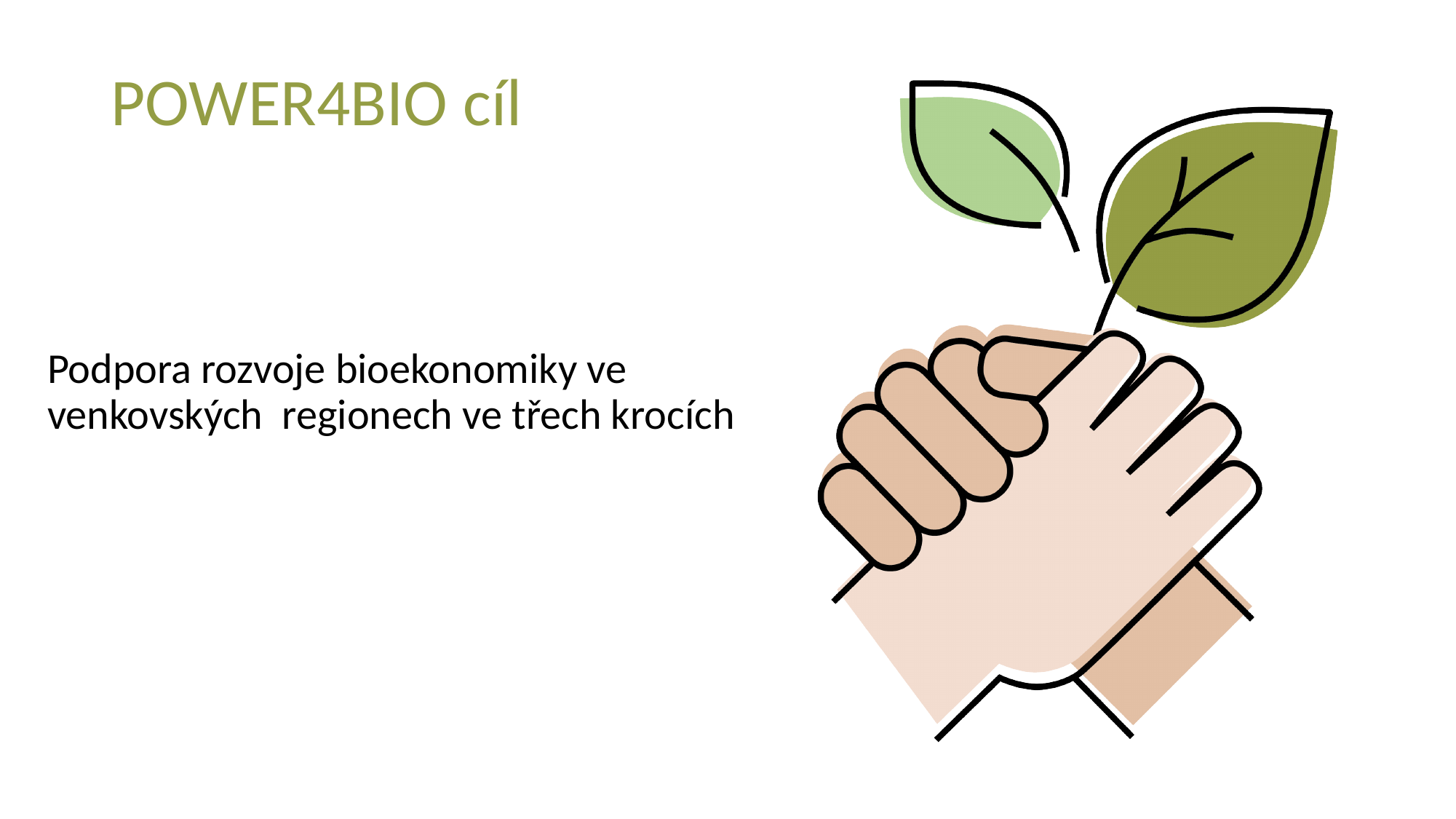

# POWER4BIO cíl

Podpora rozvoje bioekonomiky ve venkovských  regionech ve třech krocích